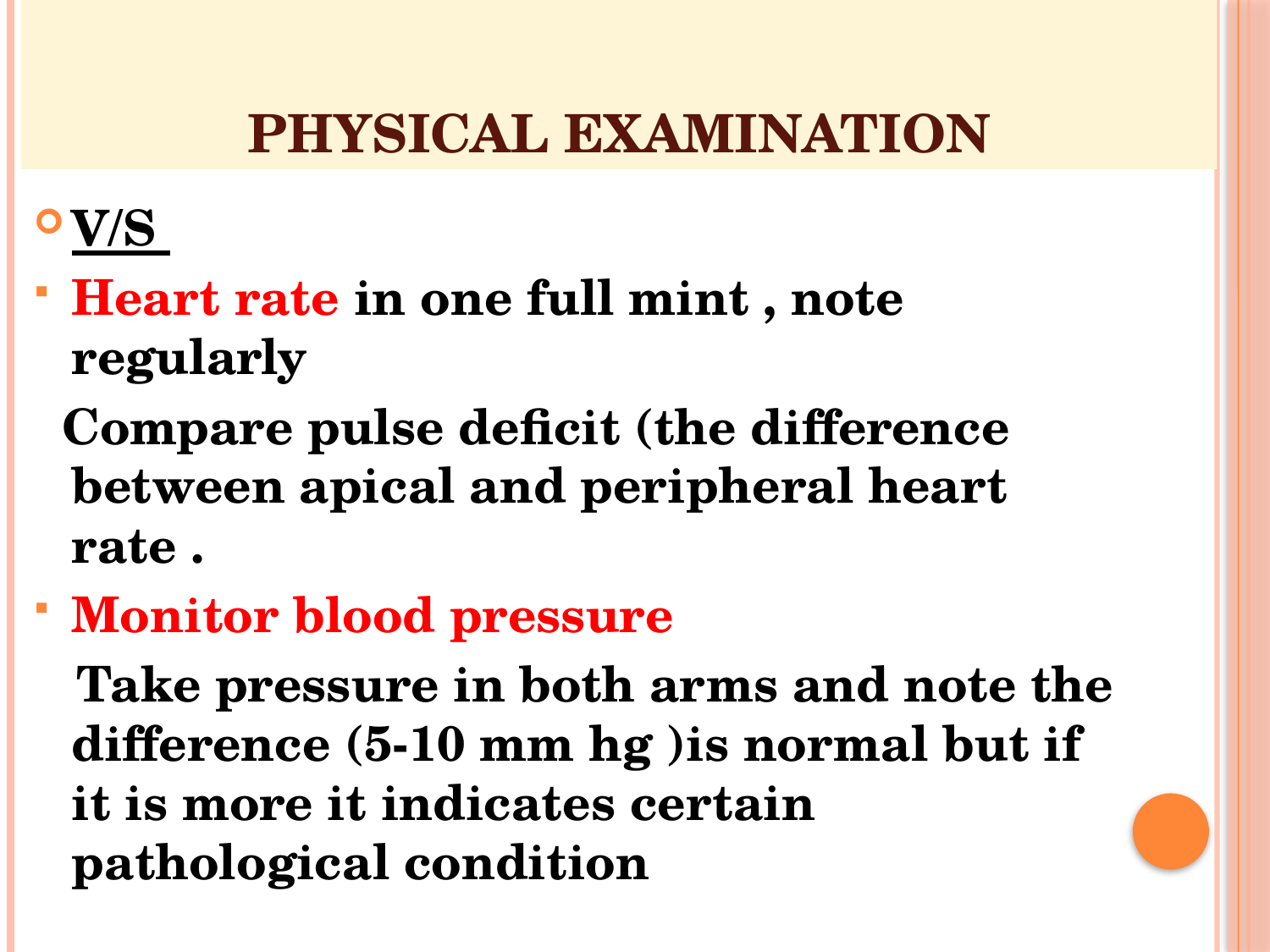

# Physical Examination
V/S
Heart rate in one full mint , note regularly
  Compare pulse deficit (the difference between apical and peripheral heart rate .
Monitor blood pressure
   Take pressure in both arms and note the difference (5-10 mm hg )is normal but if it is more it indicates certain pathological condition